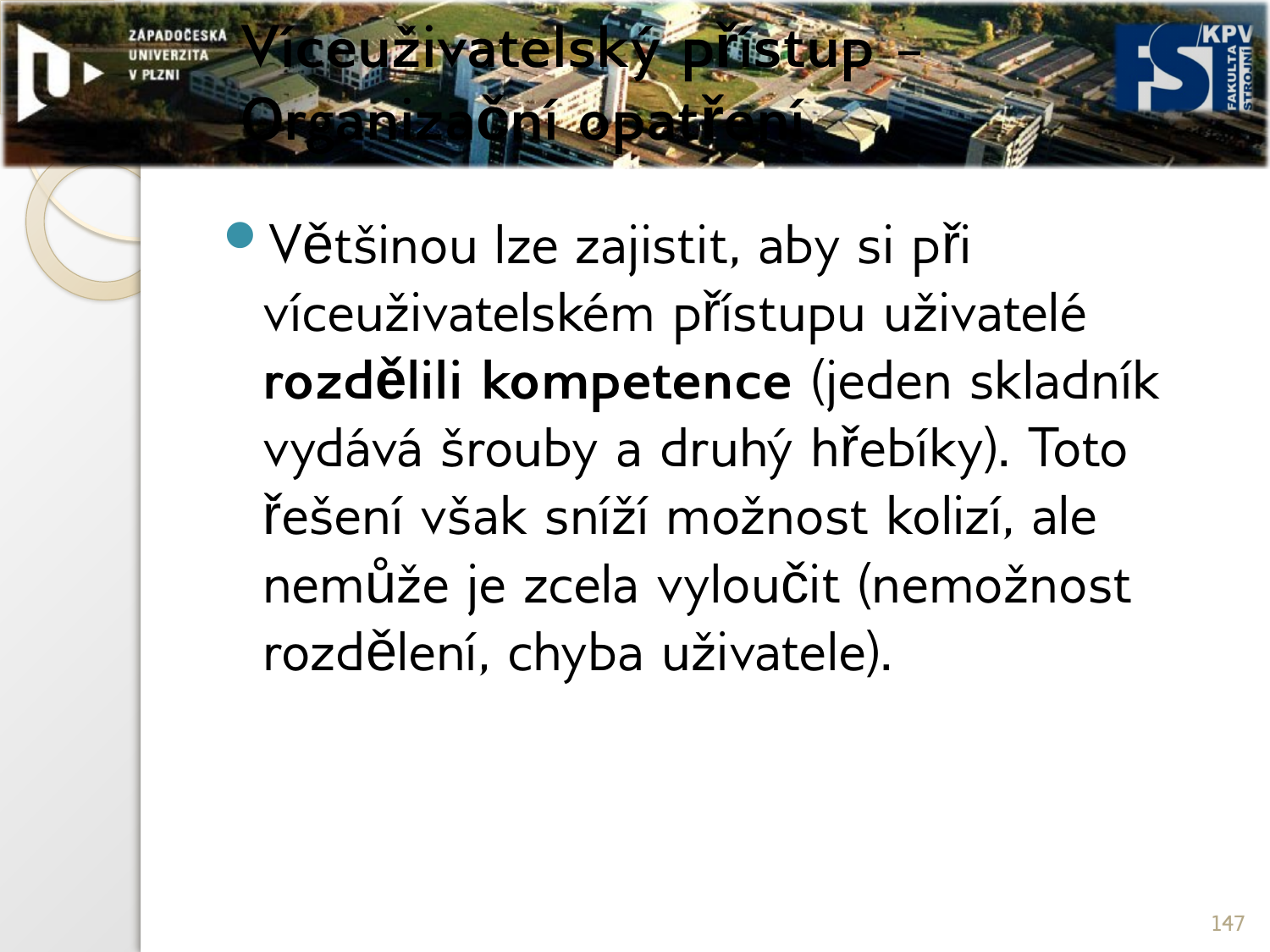

# Víceuživatelský přístup – Organizační opatření
Většinou lze zajistit, aby si při víceuživatelském přístupu uživatelé rozdělili kompetence (jeden skladník vydává šrouby a druhý hřebíky). Toto řešení však sníží možnost kolizí, ale nemůže je zcela vyloučit (nemožnost rozdělení, chyba uživatele).

147